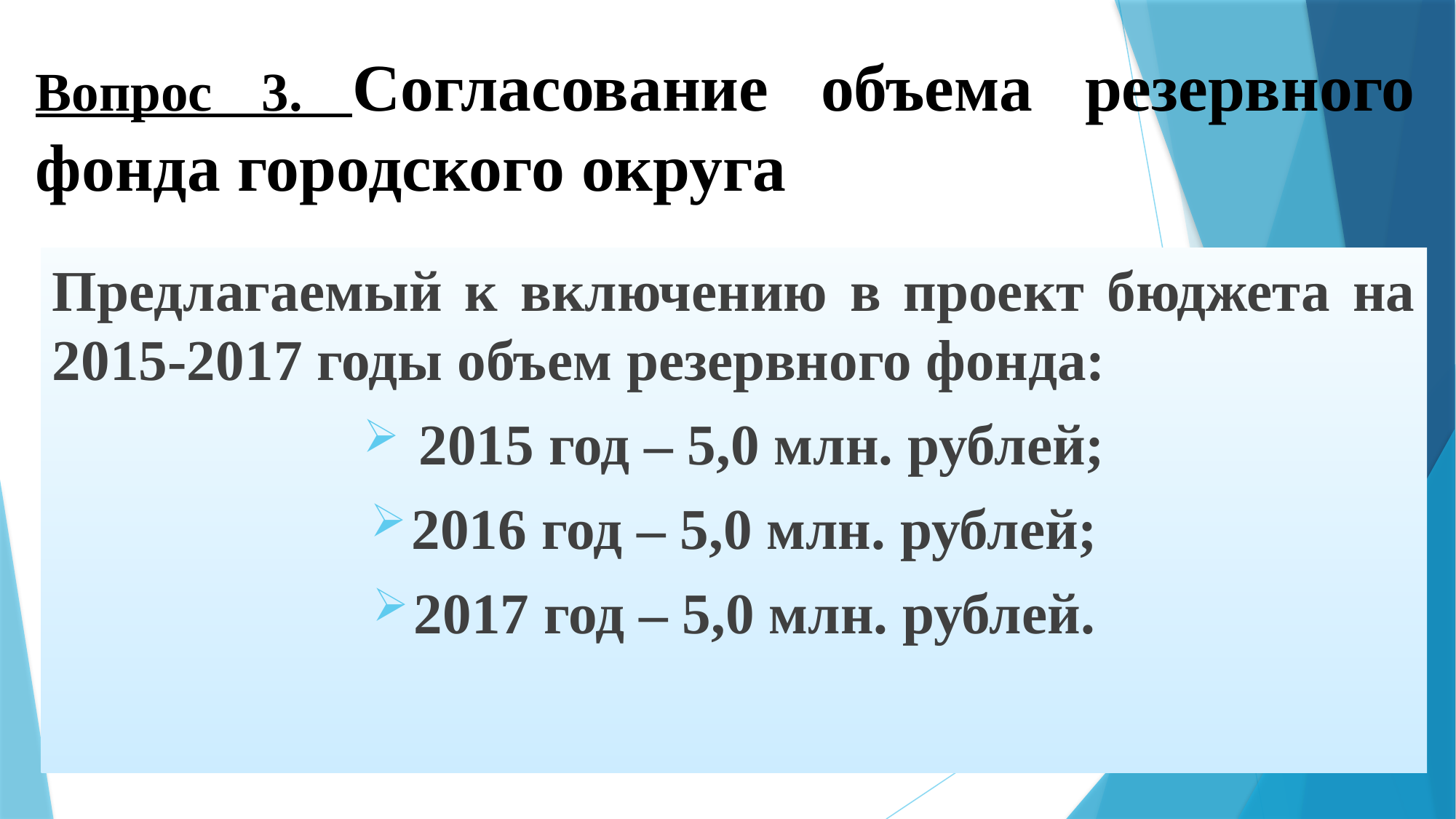

# Вопрос 3. Согласование объема резервного фонда городского округа
Предлагаемый к включению в проект бюджета на 2015-2017 годы объем резервного фонда:
 2015 год – 5,0 млн. рублей;
2016 год – 5,0 млн. рублей;
2017 год – 5,0 млн. рублей.